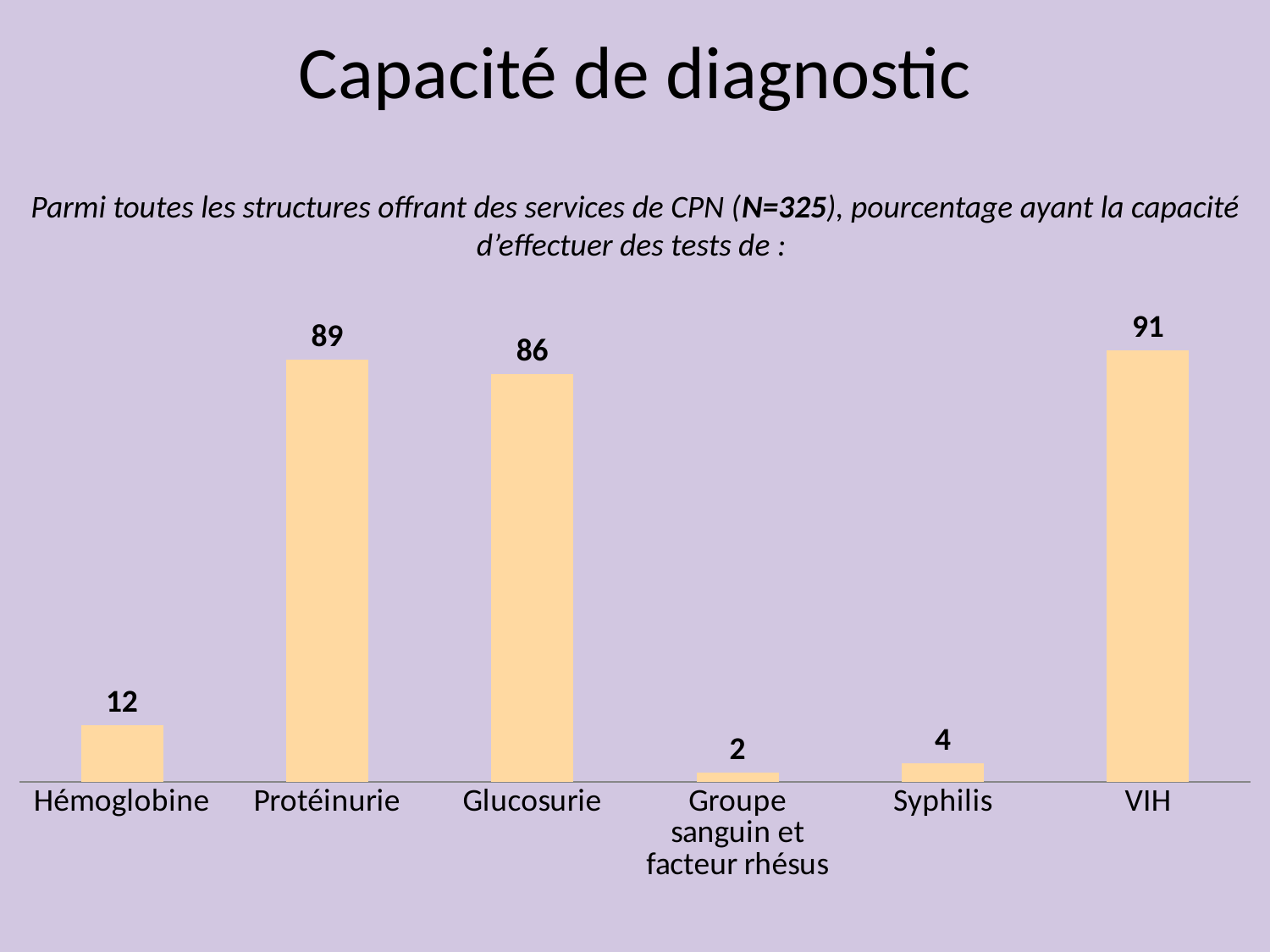

Capacité de diagnostic
Parmi toutes les structures offrant des services de CPN (N=325), pourcentage ayant la capacité d’effectuer des tests de :

### Chart

| Category | Series 1 |
|---|---|
| Hémoglobine | 12.0 |
| Protéinurie | 89.0 |
| Glucosurie | 86.0 |
| Groupe sanguin et facteur rhésus | 2.0 |
| Syphilis | 4.0 |
| VIH | 91.0 |